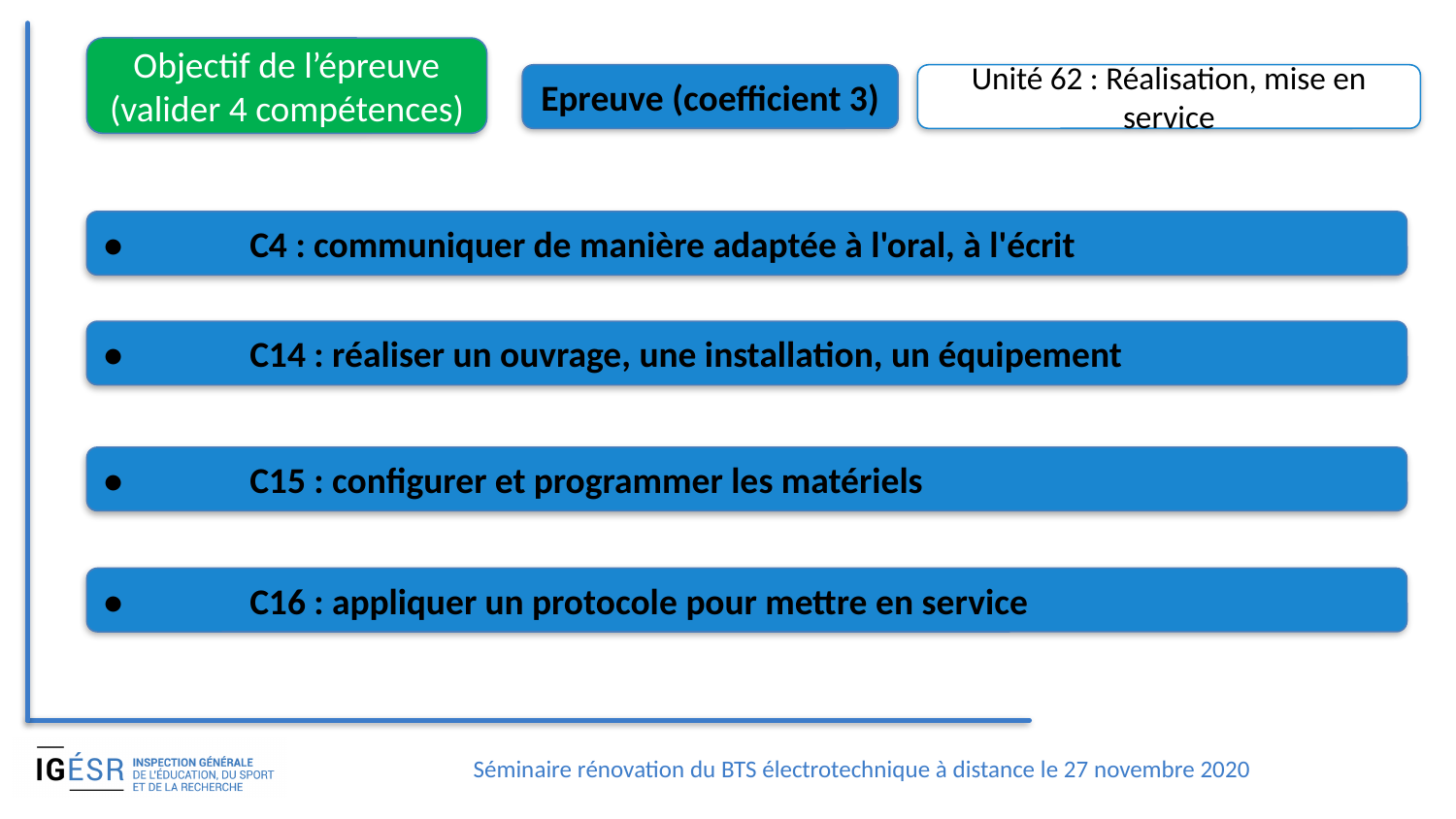

Objectif de l’épreuve
(valider 4 compétences)
Epreuve (coefficient 3)
Unité 62 : Réalisation, mise en service
•	C4 : communiquer de manière adaptée à l'oral, à l'écrit
•	C14 : réaliser un ouvrage, une installation, un équipement
•	C15 : configurer et programmer les matériels
•	C16 : appliquer un protocole pour mettre en service